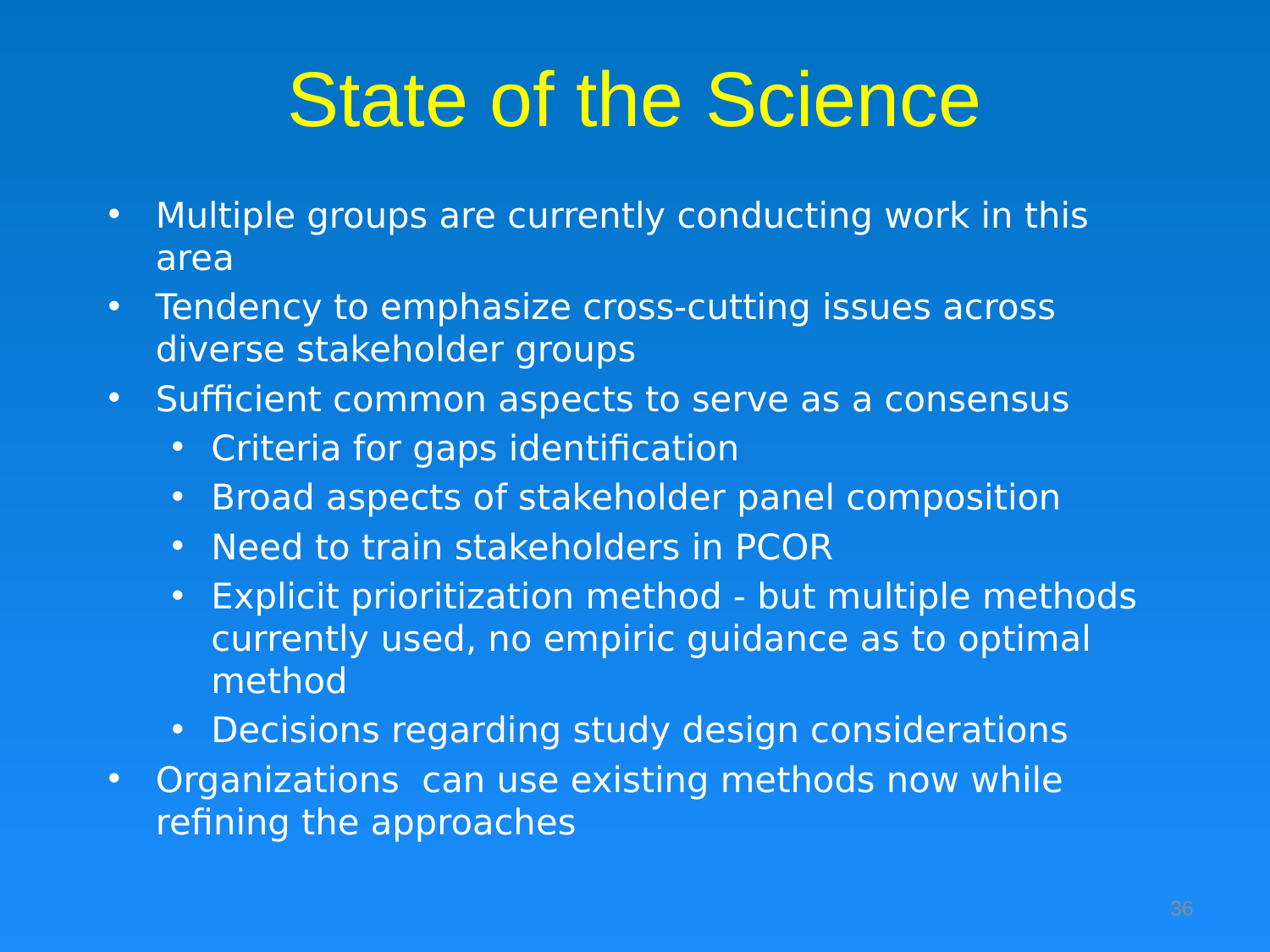

# State of the Science
Multiple groups are currently conducting work in this area
Tendency to emphasize cross-cutting issues across diverse stakeholder groups
Sufficient common aspects to serve as a consensus
Criteria for gaps identification
Broad aspects of stakeholder panel composition
Need to train stakeholders in PCOR
Explicit prioritization method - but multiple methods currently used, no empiric guidance as to optimal method
Decisions regarding study design considerations
Organizations  can use existing methods now while refining the approaches
36